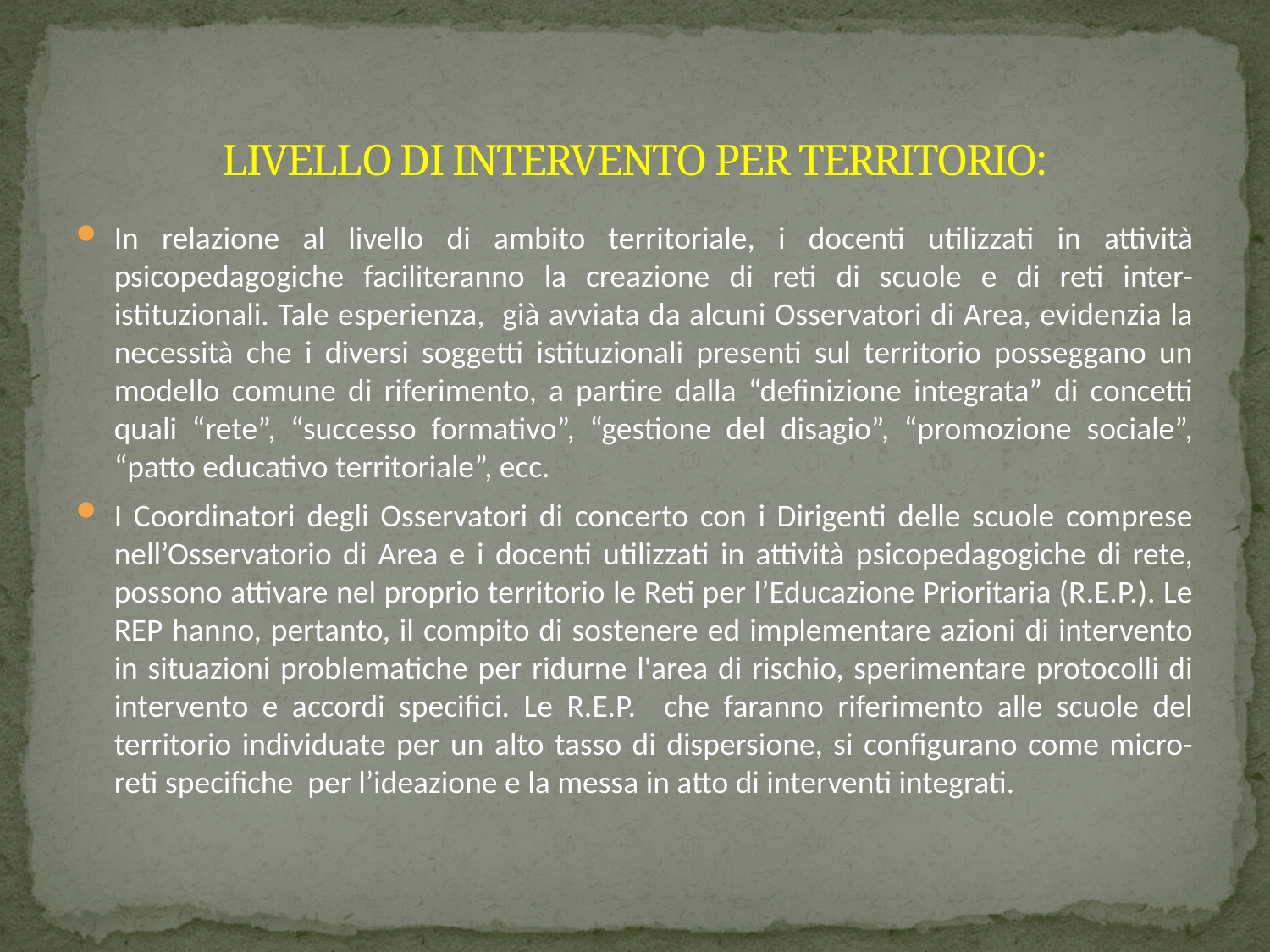

# LIVELLO DI INTERVENTO PER TERRITORIO:
In relazione al livello di ambito territoriale, i docenti utilizzati in attività psicopedagogiche faciliteranno la creazione di reti di scuole e di reti inter-istituzionali. Tale esperienza,  già avviata da alcuni Osservatori di Area, evidenzia la necessità che i diversi soggetti istituzionali presenti sul territorio posseggano un modello comune di riferimento, a partire dalla “definizione integrata” di concetti quali “rete”, “successo formativo”, “gestione del disagio”, “promozione sociale”, “patto educativo territoriale”, ecc.
I Coordinatori degli Osservatori di concerto con i Dirigenti delle scuole comprese nell’Osservatorio di Area e i docenti utilizzati in attività psicopedagogiche di rete, possono attivare nel proprio territorio le Reti per l’Educazione Prioritaria (R.E.P.). Le REP hanno, pertanto, il compito di sostenere ed implementare azioni di intervento in situazioni problematiche per ridurne l'area di rischio, sperimentare protocolli di intervento e accordi specifici. Le R.E.P.  che faranno riferimento alle scuole del territorio individuate per un alto tasso di dispersione, si configurano come micro-reti specifiche  per l’ideazione e la messa in atto di interventi integrati.